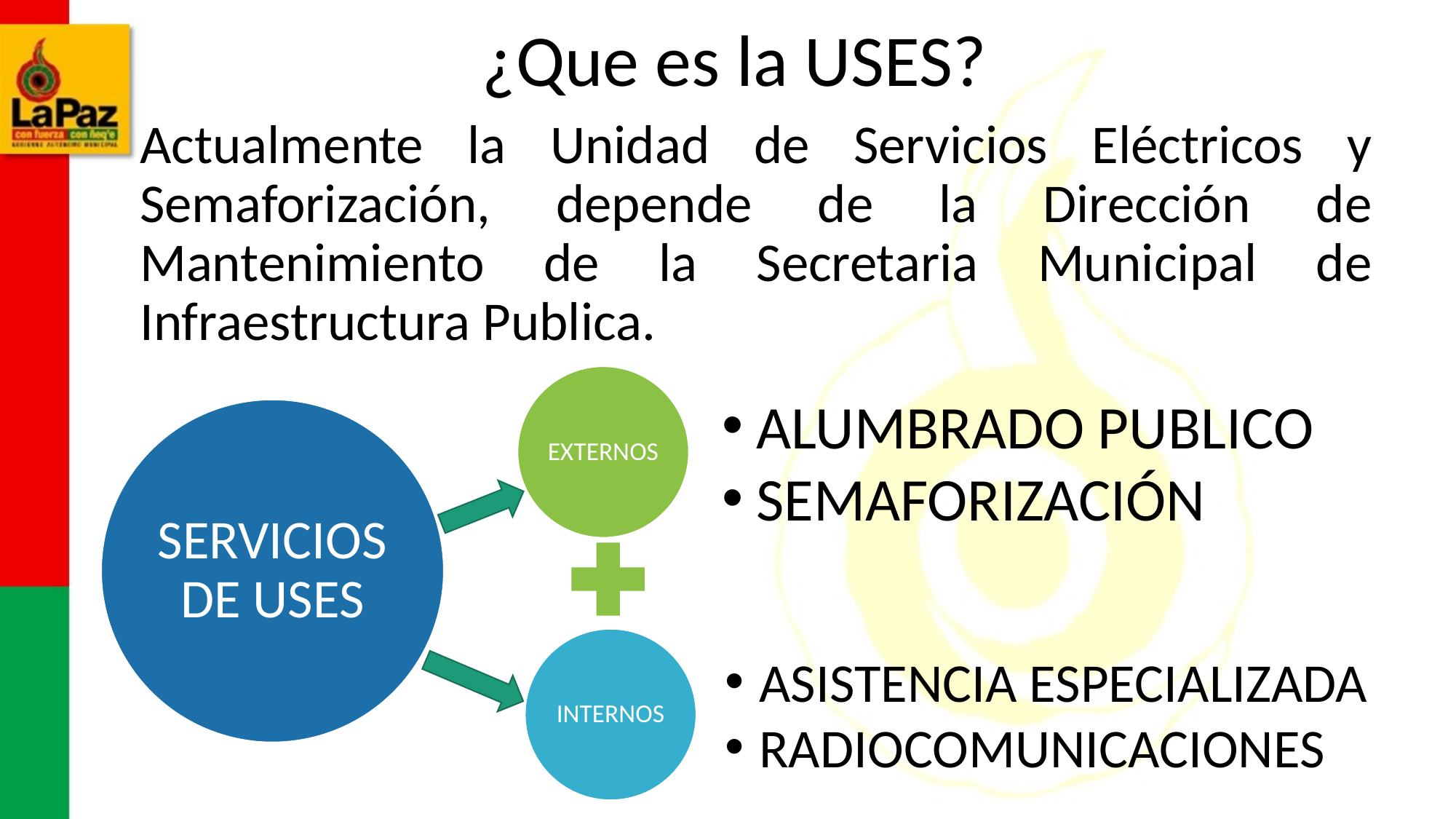

# ¿Que es la USES?
Actualmente la Unidad de Servicios Eléctricos y Semaforización, depende de la Dirección de Mantenimiento de la Secretaria Municipal de Infraestructura Publica.

EXTERNOS

INTERNOS

SERVICIOS DE USES
ALUMBRADO PUBLICO
SEMAFORIZACIÓN

ASISTENCIA ESPECIALIZADA
RADIOCOMUNICACIONES